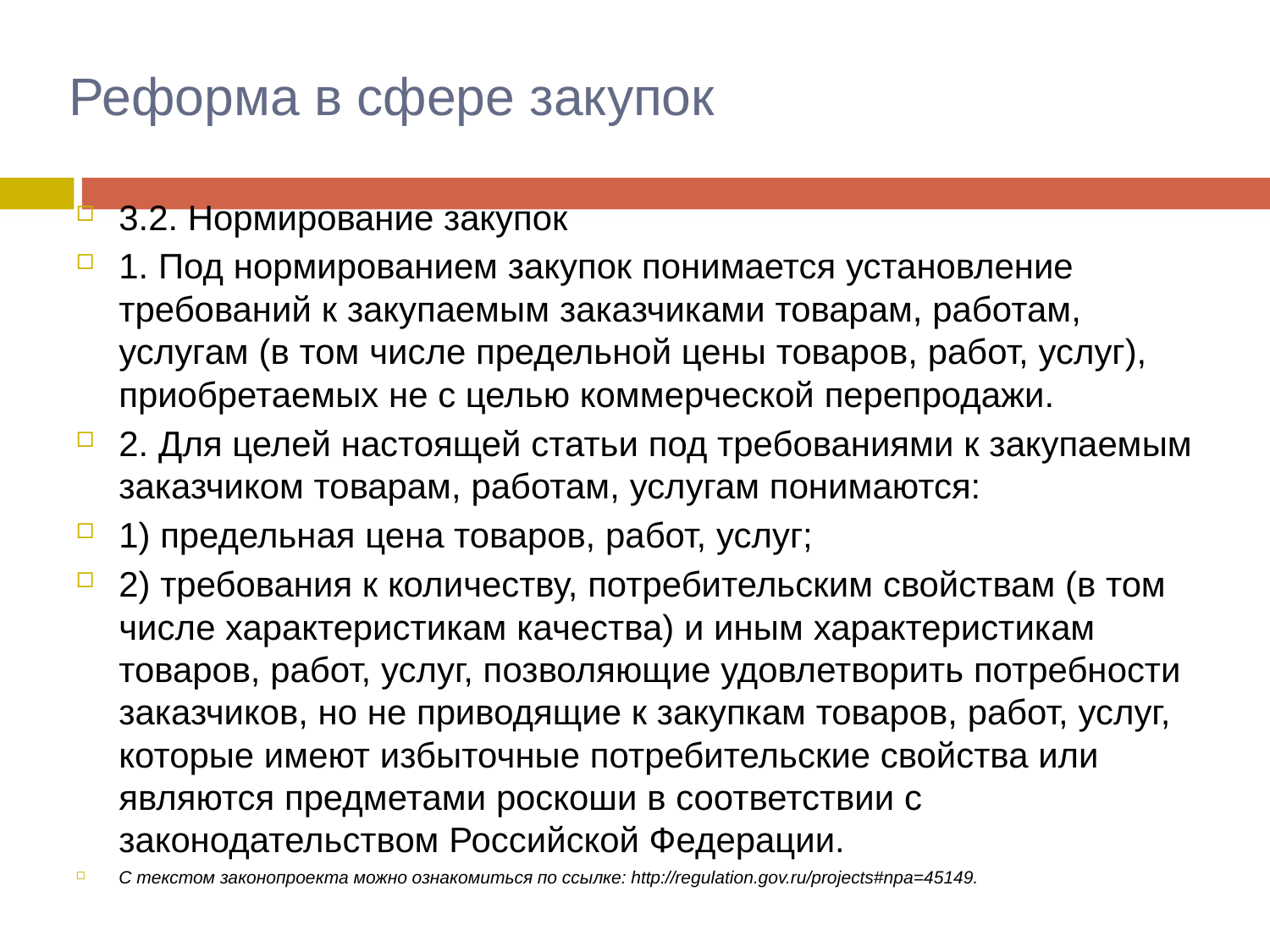

# Реформа в сфере закупок
3.2. Нормирование закупок
1. Под нормированием закупок понимается установление требований к закупаемым заказчиками товарам, работам, услугам (в том числе предельной цены товаров, работ, услуг), приобретаемых не с целью коммерческой перепродажи.
2. Для целей настоящей статьи под требованиями к закупаемым заказчиком товарам, работам, услугам понимаются:
1) предельная цена товаров, работ, услуг;
2) требования к количеству, потребительским свойствам (в том числе характеристикам качества) и иным характеристикам товаров, работ, услуг, позволяющие удовлетворить потребности заказчиков, но не приводящие к закупкам товаров, работ, услуг, которые имеют избыточные потребительские свойства или являются предметами роскоши в соответствии с законодательством Российской Федерации.
С текстом законопроекта можно ознакомиться по ссылке: http://regulation.gov.ru/projects#npa=45149.